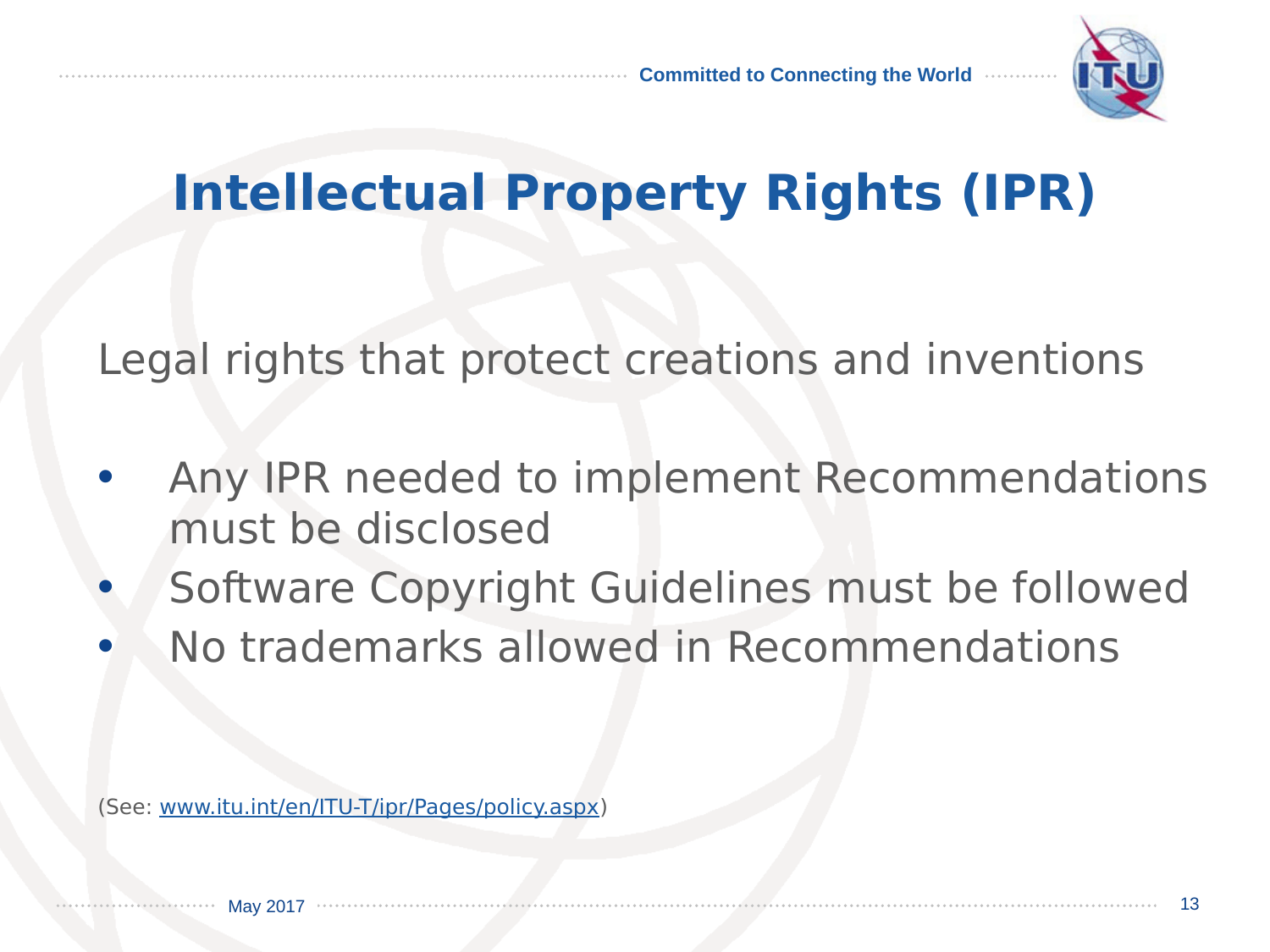

# Intellectual Property Rights (IPR)
Legal rights that protect creations and inventions

Any IPR needed to implement Recommendations must be disclosed
Software Copyright Guidelines must be followed
No trademarks allowed in Recommendations

(See: www.itu.int/en/ITU-T/ipr/Pages/policy.aspx)
13